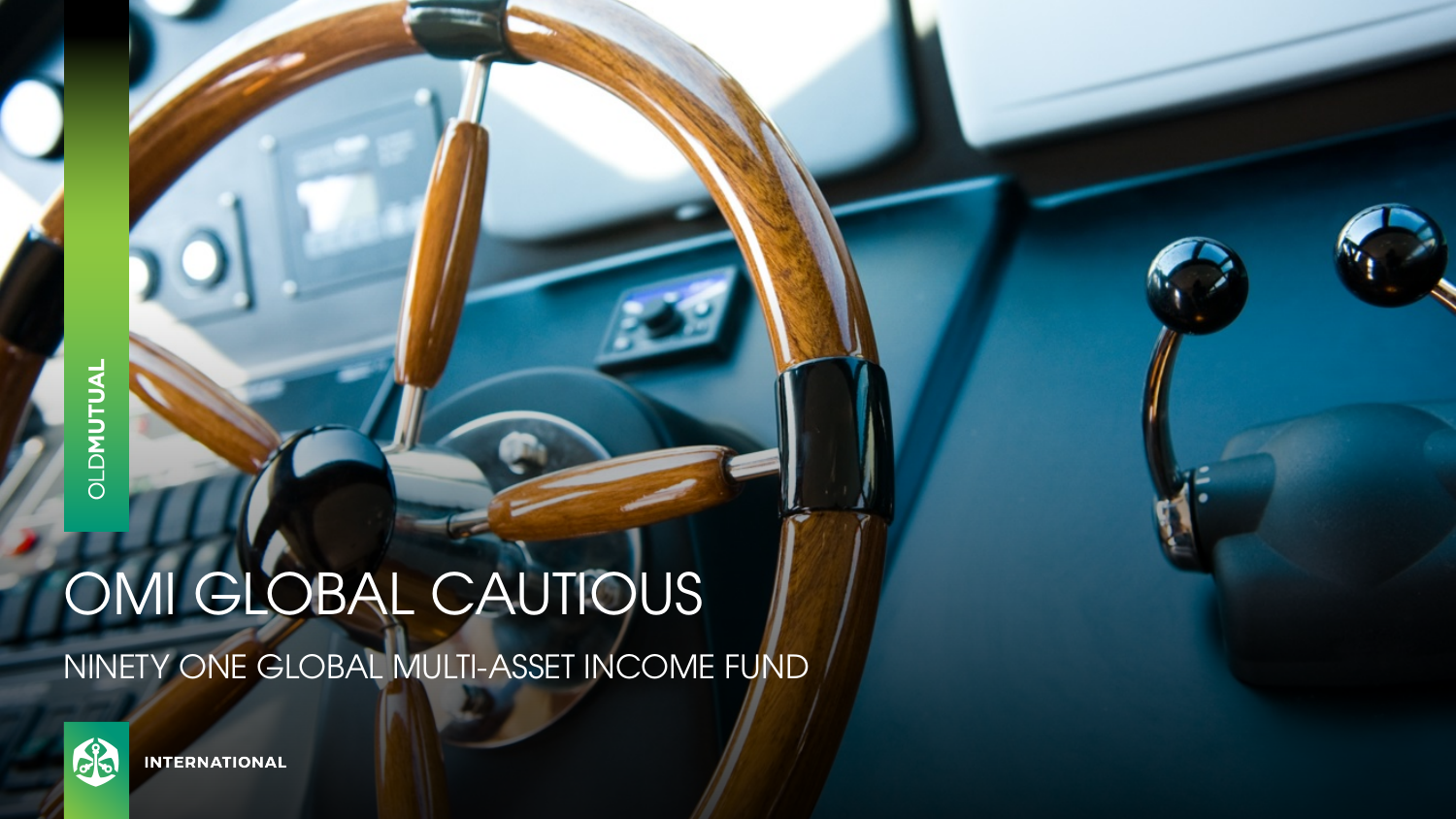

# OMI GLOBAL CAUTIOUS
NINETY ONE GLOBAL MULTI-ASSET INCOME FUND